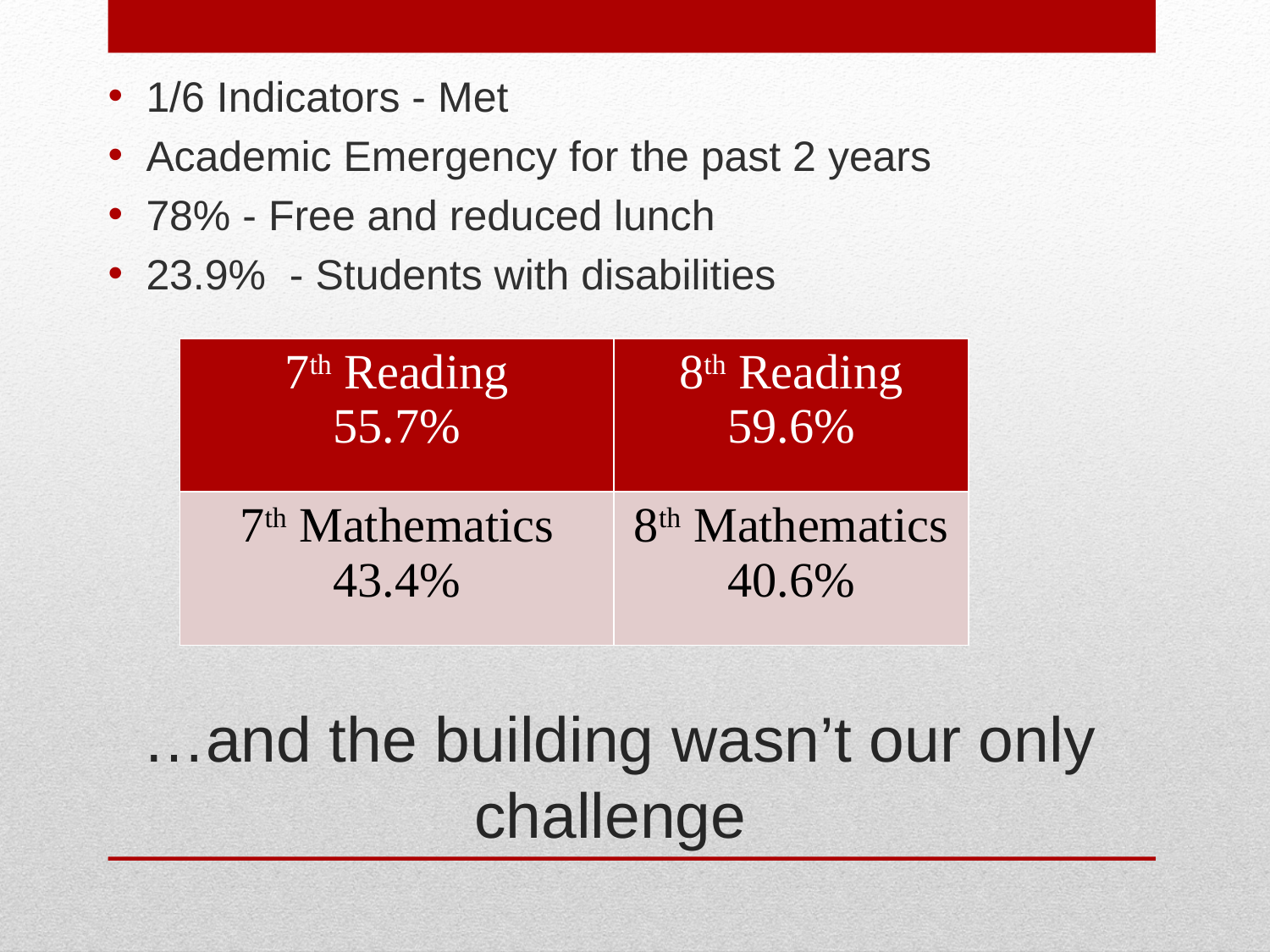

1/6 Indicators - Met
Academic Emergency for the past 2 years
78% - Free and reduced lunch
23.9%  - Students with disabilities

| 7th Reading 55.7% | 8th Reading 59.6% |
| --- | --- |
| 7th Mathematics 43.4% | 8th Mathematics 40.6% |
# …and the building wasn’t our only challenge